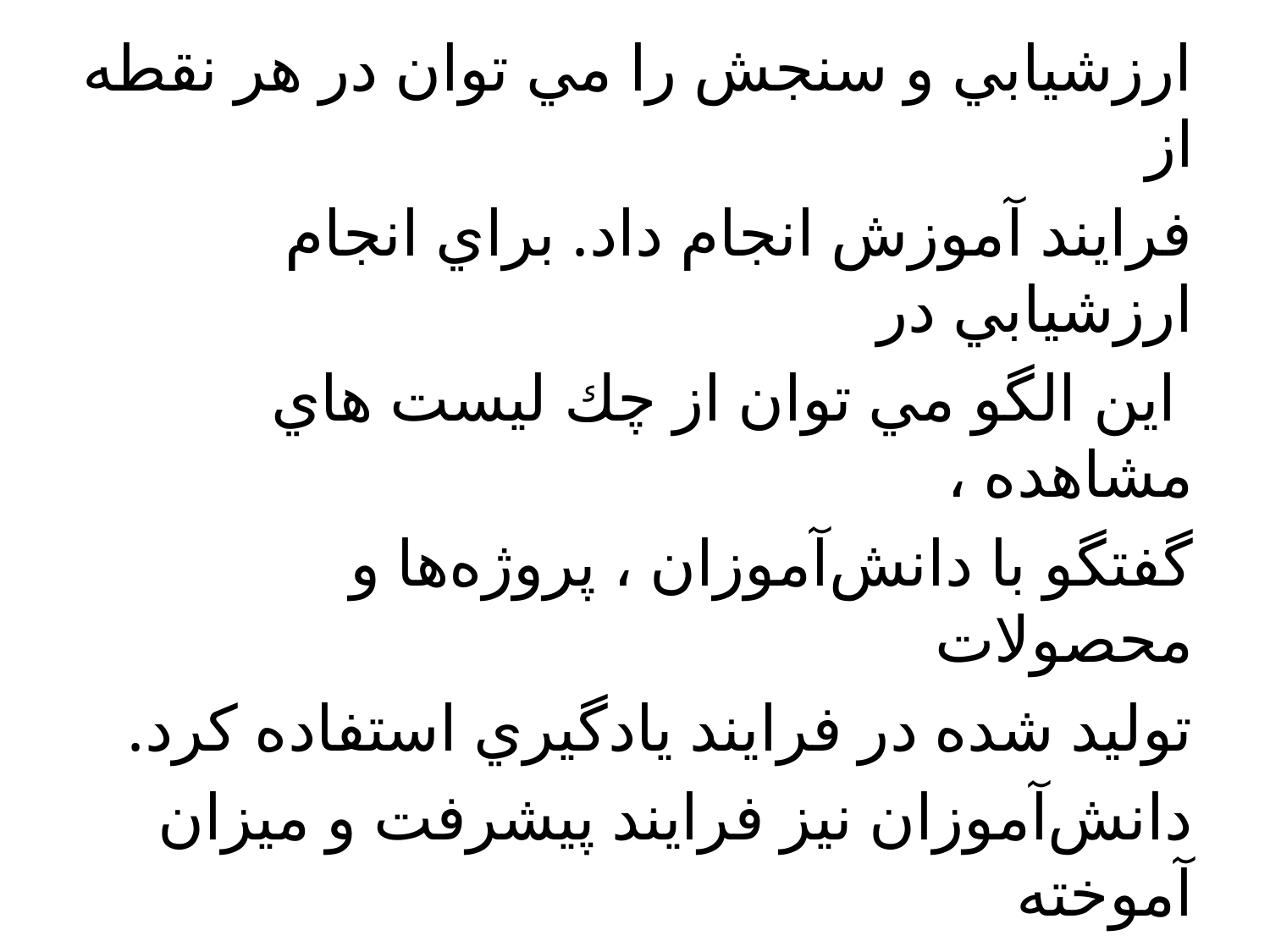

ارزشيابي و سنجش را مي توان در هر نقطه از
فرايند آموزش انجام داد. براي انجام ارزشيابي در
 اين الگو مي توان از چك ليست هاي مشاهده ،
گفتگو با دانش‌آموزان ، پروژه‌ها و محصولات
توليد شده در فرايند يادگيري استفاده كرد.
دانش‌آموزان نيز فرايند پيشرفت و ميزان آموخته
هاي خود را مورد ارزشيابي قرار داده و به
سوالاتي كه معلم مي پرسد به كمك مشاهدات،
شواهد و توضيحات ارائه شده در مراحل قبل
پاسخ مي گويند.